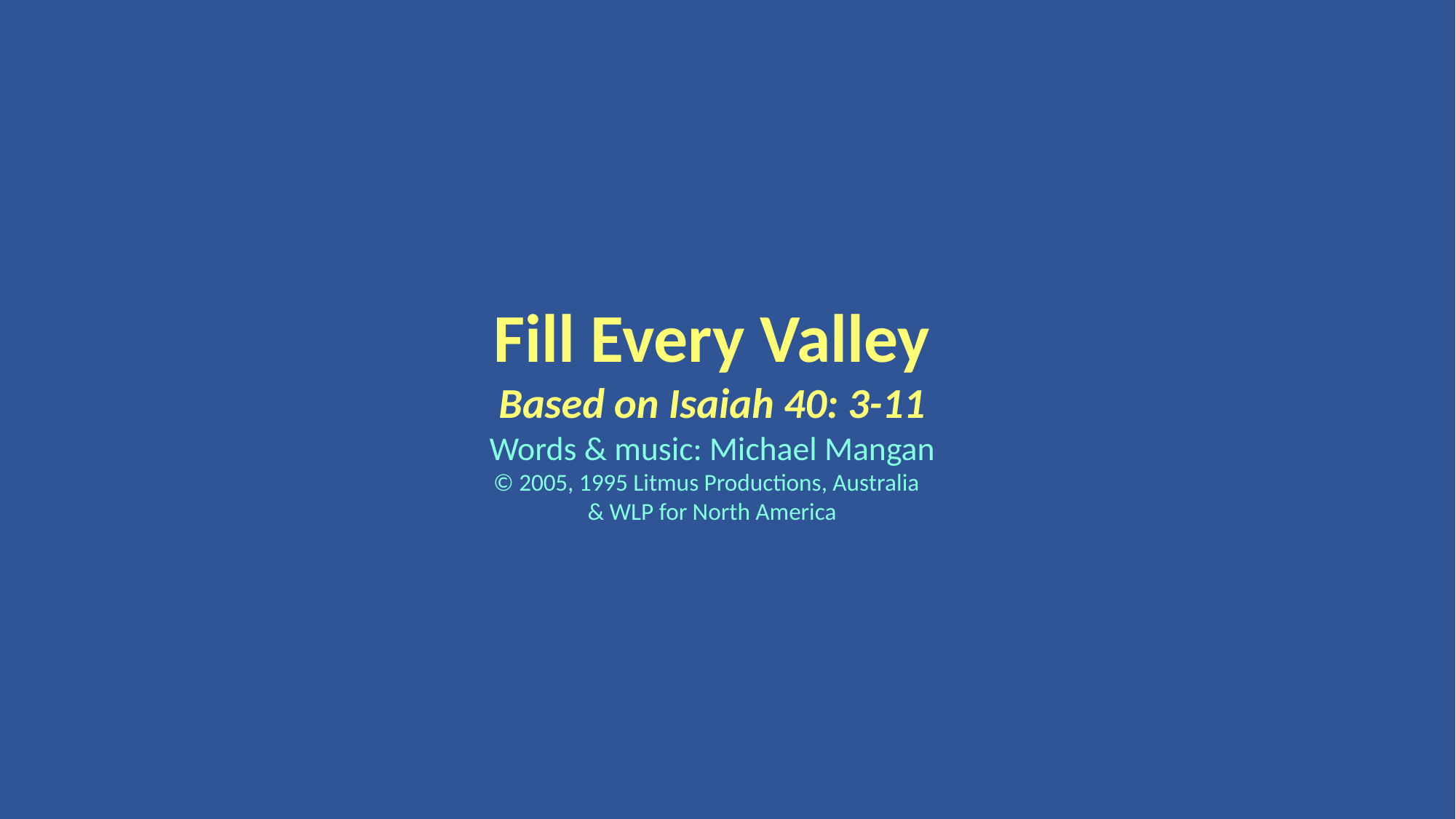

Fill Every Valley
Based on Isaiah 40: 3-11
Words & music: Michael Mangan
© 2005, 1995 Litmus Productions, Australia
& WLP for North America